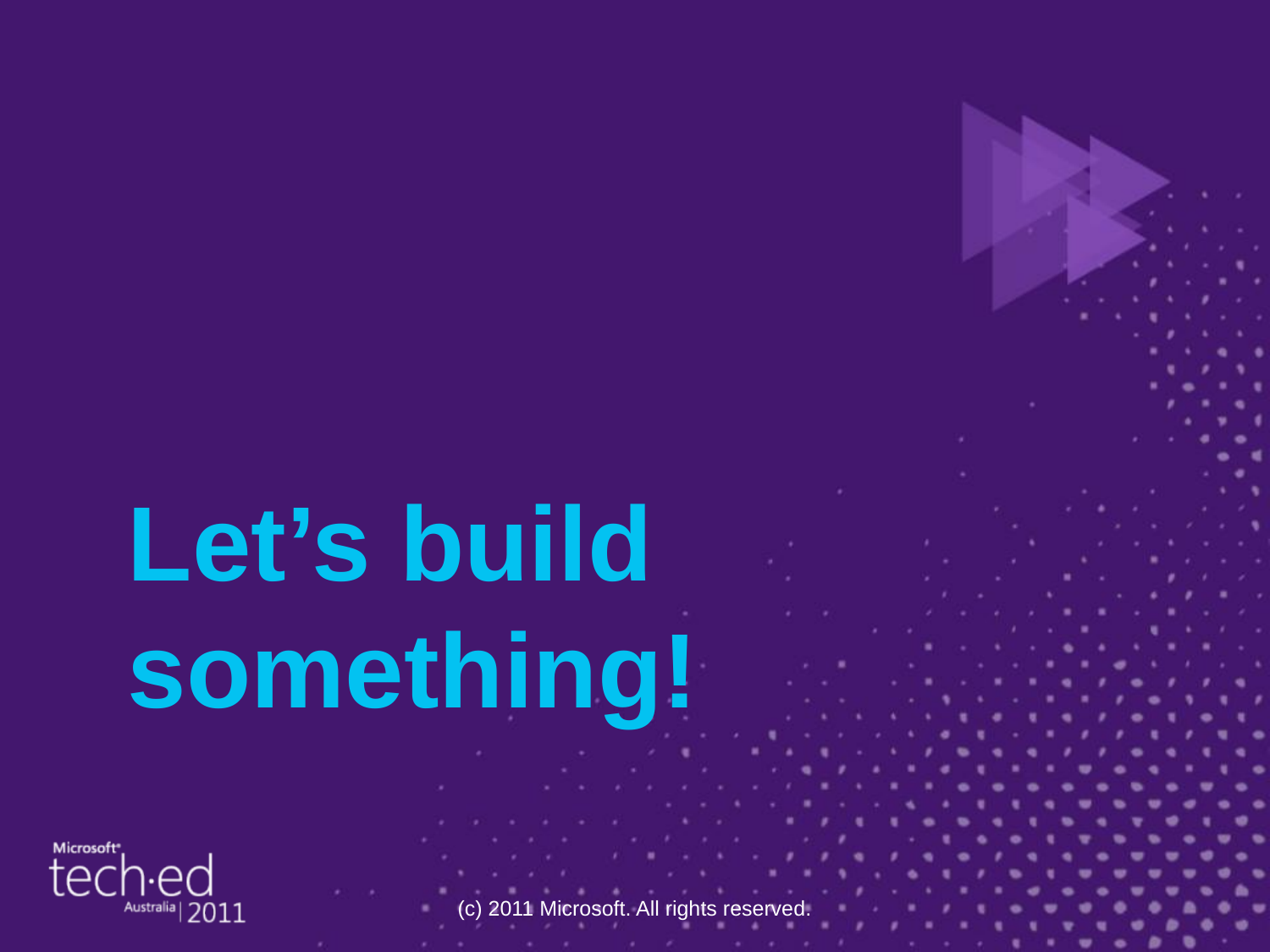

# Let’s build something!
(c) 2011 Microsoft. All rights reserved.